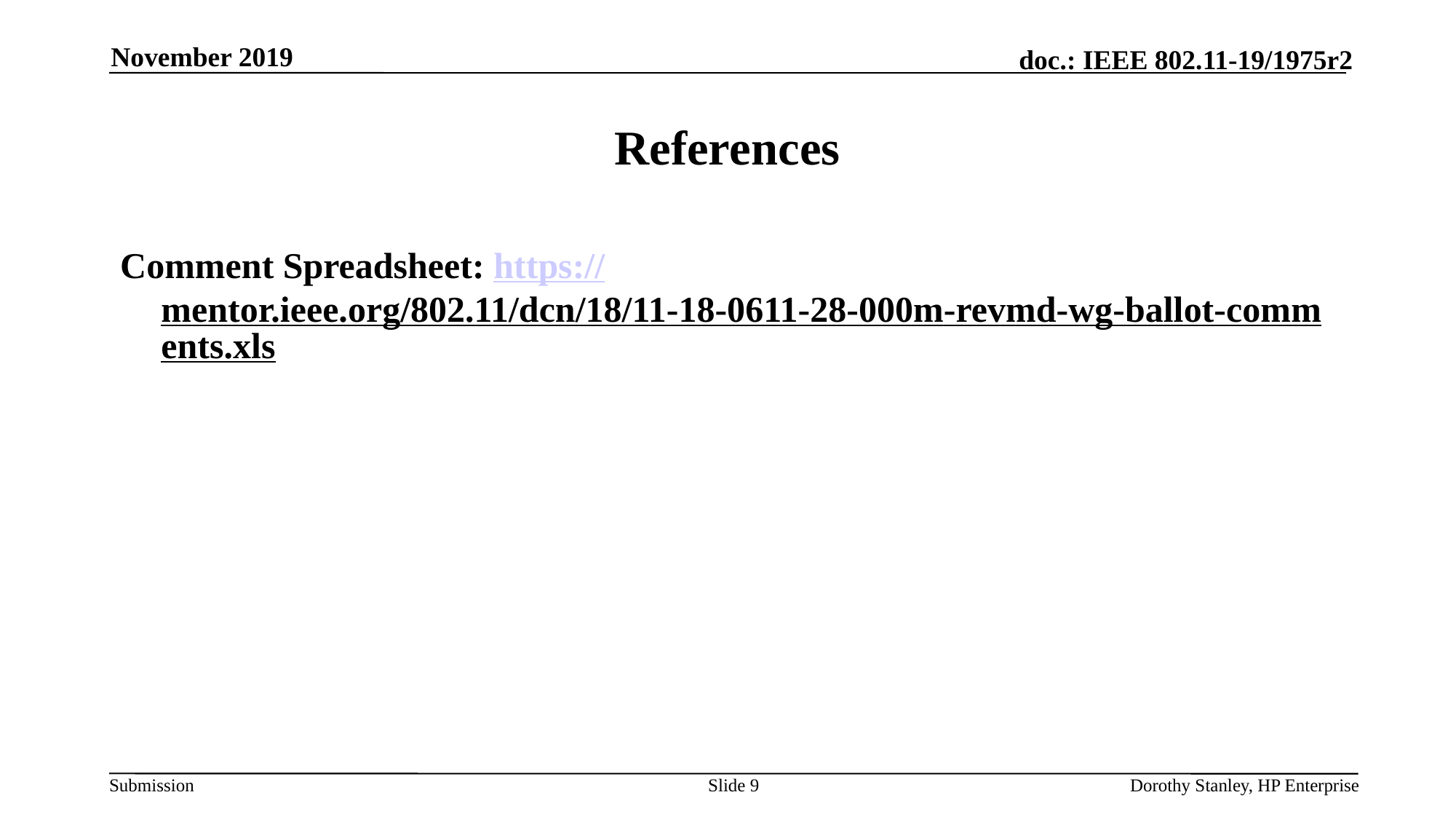

November 2019
# References
Comment Spreadsheet: https://mentor.ieee.org/802.11/dcn/18/11-18-0611-28-000m-revmd-wg-ballot-comments.xls
Slide 9
Dorothy Stanley, HP Enterprise